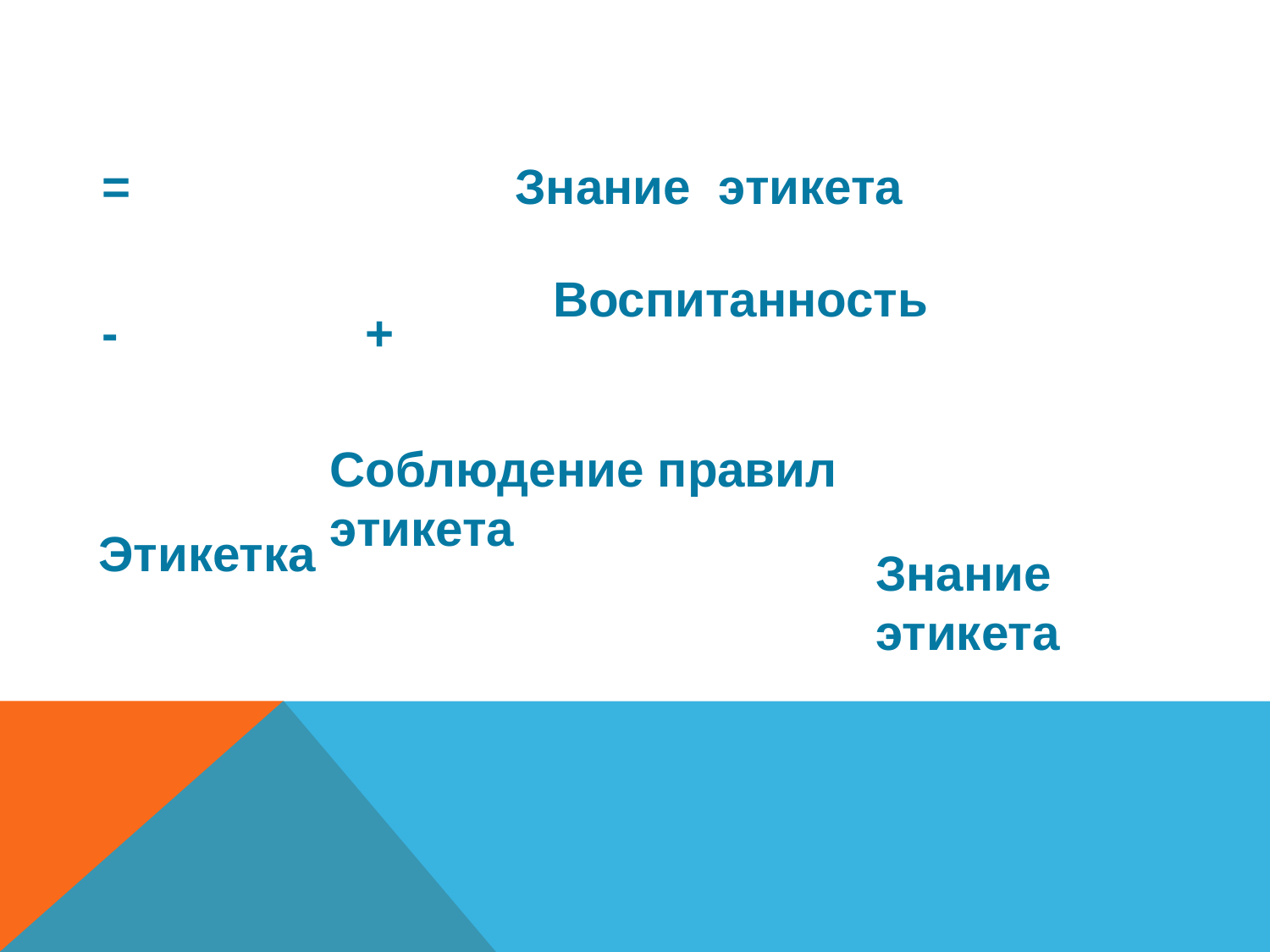

=                            Знание  этикета

-                  +

Воспитанность

Соблюдение правил этикета
Этикетка
Знание
этикета